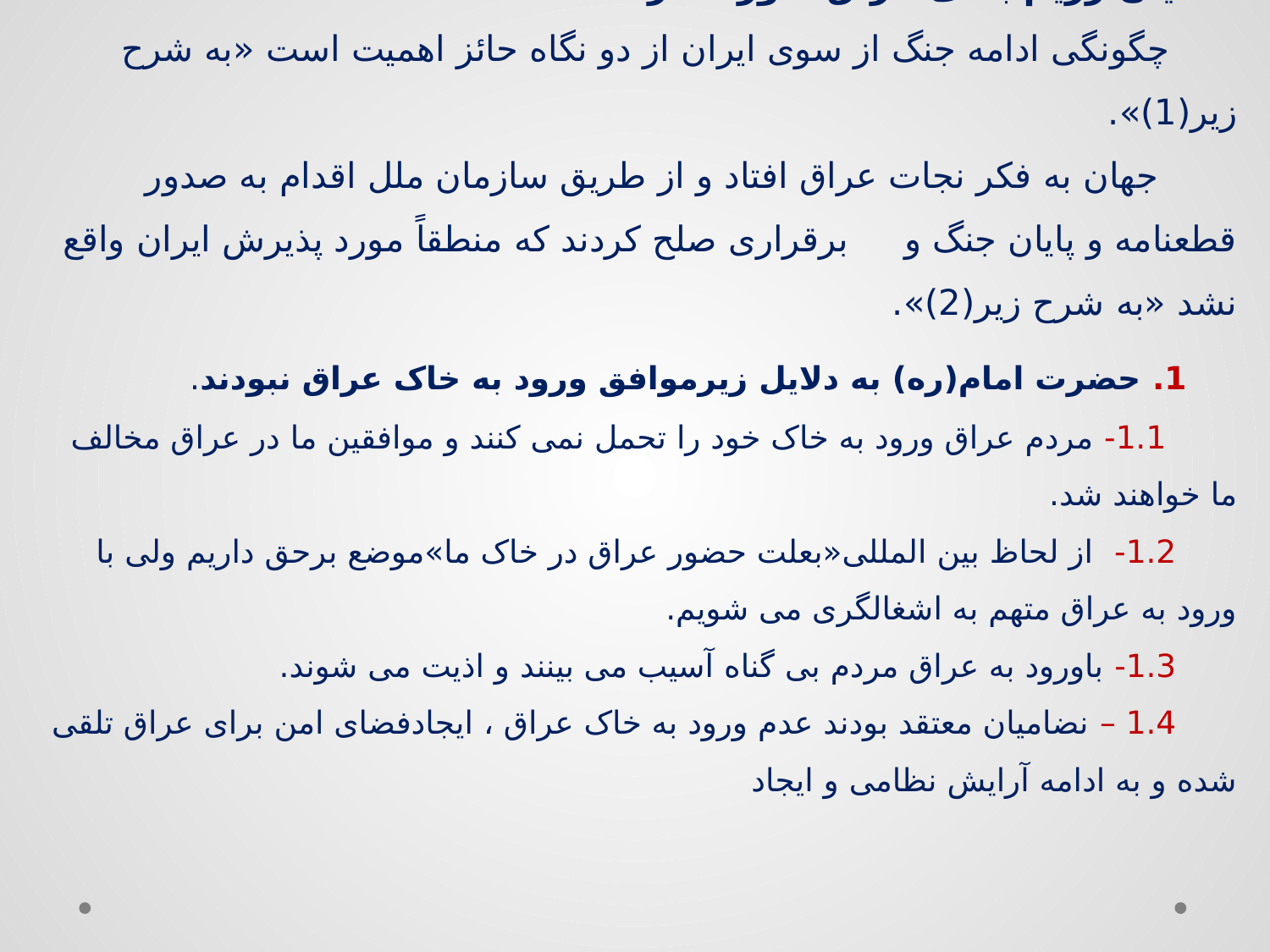

# آزادسازی خرمشهر ، در عین ناباوری عراق و حیرت جهانی و بخصوص حامیان رژیم بعثی عراق صورت گرفت . چگونگی ادامه جنگ از سوی ایران از دو نگاه حائز اهمیت است «به شرح زیر(1)». جهان به فکر نجات عراق افتاد و از طریق سازمان ملل اقدام به صدور قطعنامه و پایان جنگ و     برقراری صلح کردند که منطقاً مورد پذیرش ایران واقع نشد «به شرح زیر(2)». 1. حضرت امام(ره) به دلایل زیرموافق ورود به خاک عراق نبودند. 1.1- مردم عراق ورود به خاک خود را تحمل نمی کنند و موافقین ما در عراق مخالف ما خواهند شد. 1.2-  از لحاظ بین المللی«بعلت حضور عراق در خاک ما»موضع برحق داریم ولی با ورود به عراق متهم به اشغالگری می شویم. 1.3- باورود به عراق مردم بی گناه آسیب می بینند و اذیت می شوند. 1.4 – نضامیان معتقد بودند عدم ورود به خاک عراق ، ایجادفضای امن برای عراق تلقی شده و به ادامه آرایش نظامی و ایجاد